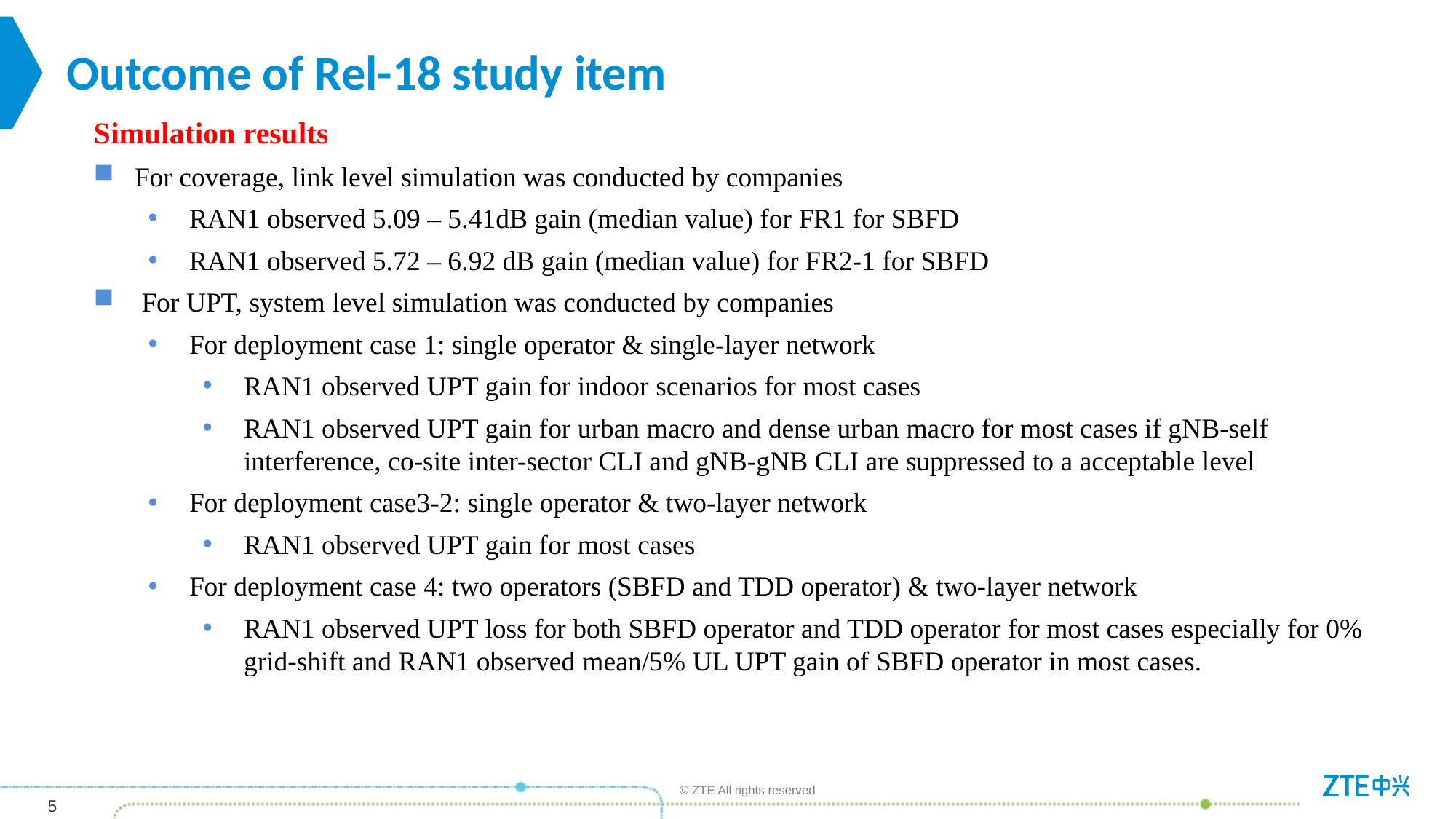

# Outcome of Rel-18 study item
Simulation results
For coverage, link level simulation was conducted by companies
RAN1 observed 5.09 – 5.41dB gain (median value) for FR1 for SBFD
RAN1 observed 5.72 – 6.92 dB gain (median value) for FR2-1 for SBFD
 For UPT, system level simulation was conducted by companies
For deployment case 1: single operator & single-layer network
RAN1 observed UPT gain for indoor scenarios for most cases
RAN1 observed UPT gain for urban macro and dense urban macro for most cases if gNB-self interference, co-site inter-sector CLI and gNB-gNB CLI are suppressed to a acceptable level
For deployment case3-2: single operator & two-layer network
RAN1 observed UPT gain for most cases
For deployment case 4: two operators (SBFD and TDD operator) & two-layer network
RAN1 observed UPT loss for both SBFD operator and TDD operator for most cases especially for 0% grid-shift and RAN1 observed mean/5% UL UPT gain of SBFD operator in most cases.